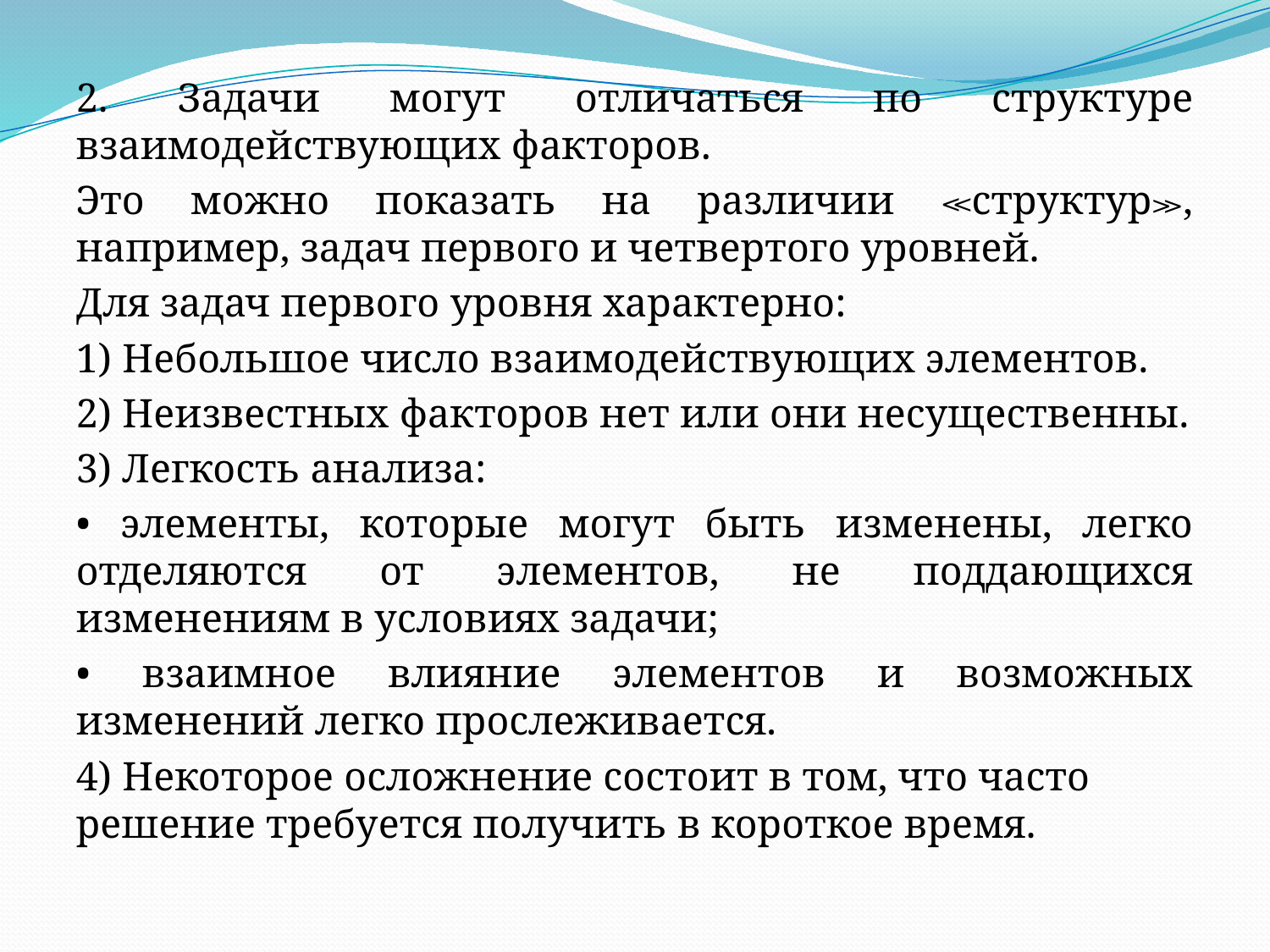

2. Задачи могут отличаться по структуре взаимодействующих факторов.
Это можно показать на различии ≪структур≫, например, задач первого и четвертого уровней.
Для задач первого уровня характерно:
1) Небольшое число взаимодействующих элементов.
2) Неизвестных факторов нет или они несущественны.
3) Легкость анализа:
• элементы, которые могут быть изменены, легко отделяются от элементов, не поддающихся изменениям в условиях задачи;
• взаимное влияние элементов и возможных изменений легко прослеживается.
4) Некоторое осложнение состоит в том, что часто решение требуется получить в короткое время.